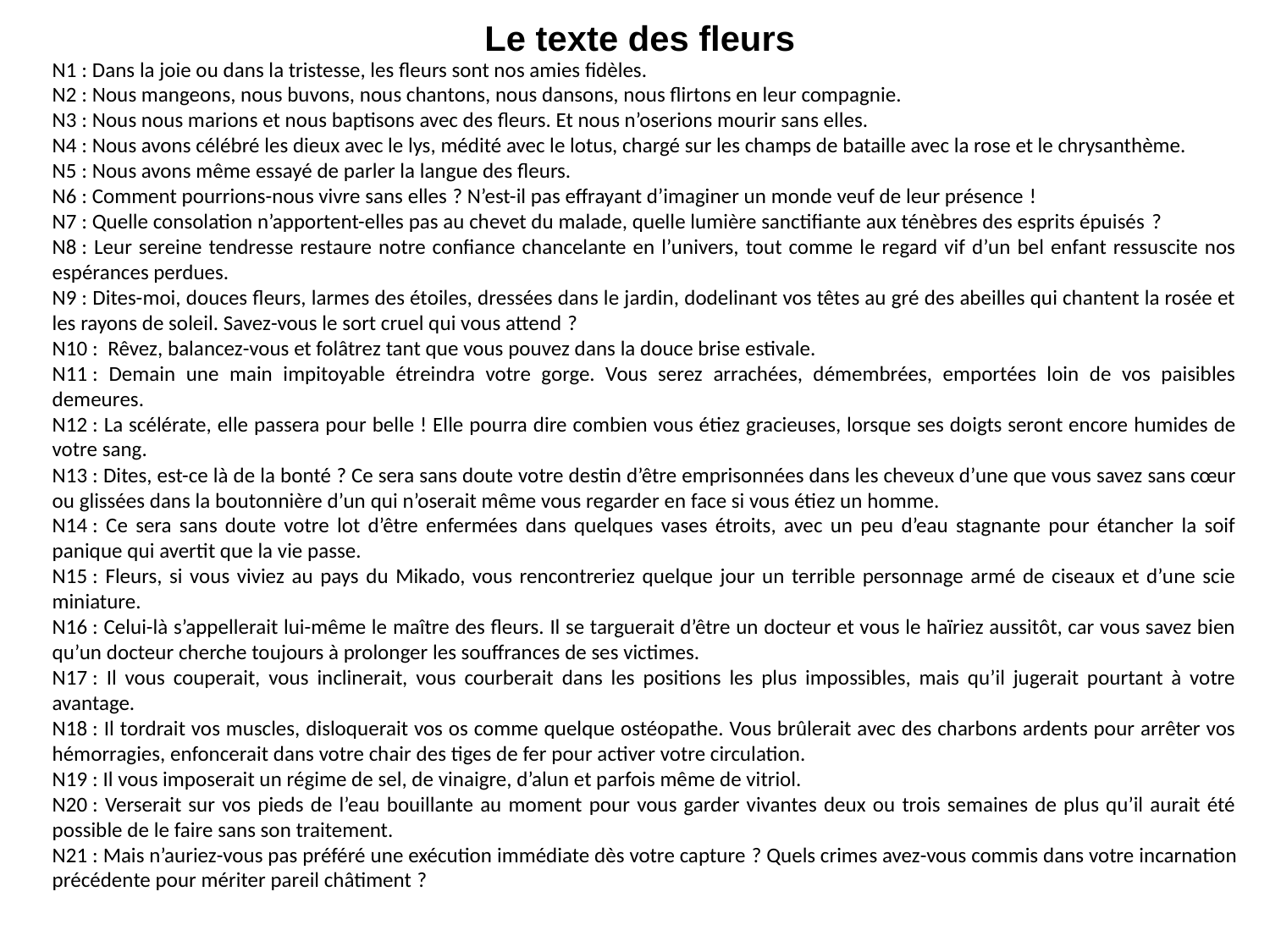

Le texte des fleurs
N1 : Dans la joie ou dans la tristesse, les fleurs sont nos amies fidèles.
N2 : Nous mangeons, nous buvons, nous chantons, nous dansons, nous flirtons en leur compagnie.
N3 : Nous nous marions et nous baptisons avec des fleurs. Et nous n’oserions mourir sans elles.
N4 : Nous avons célébré les dieux avec le lys, médité avec le lotus, chargé sur les champs de bataille avec la rose et le chrysanthème.
N5 : Nous avons même essayé de parler la langue des fleurs.
N6 : Comment pourrions-nous vivre sans elles ? N’est-il pas effrayant d’imaginer un monde veuf de leur présence !
N7 : Quelle consolation n’apportent-elles pas au chevet du malade, quelle lumière sanctifiante aux ténèbres des esprits épuisés ?
N8 : Leur sereine tendresse restaure notre confiance chancelante en l’univers, tout comme le regard vif d’un bel enfant ressuscite nos espérances perdues.
N9 : Dites-moi, douces fleurs, larmes des étoiles, dressées dans le jardin, dodelinant vos têtes au gré des abeilles qui chantent la rosée et les rayons de soleil. Savez-vous le sort cruel qui vous attend ?
N10 :  Rêvez, balancez-vous et folâtrez tant que vous pouvez dans la douce brise estivale.
N11 : Demain une main impitoyable étreindra votre gorge. Vous serez arrachées, démembrées, emportées loin de vos paisibles demeures.
N12 : La scélérate, elle passera pour belle ! Elle pourra dire combien vous étiez gracieuses, lorsque ses doigts seront encore humides de votre sang.
N13 : Dites, est-ce là de la bonté ? Ce sera sans doute votre destin d’être emprisonnées dans les cheveux d’une que vous savez sans cœur ou glissées dans la boutonnière d’un qui n’oserait même vous regarder en face si vous étiez un homme.
N14 : Ce sera sans doute votre lot d’être enfermées dans quelques vases étroits, avec un peu d’eau stagnante pour étancher la soif panique qui avertit que la vie passe.
N15 : Fleurs, si vous viviez au pays du Mikado, vous rencontreriez quelque jour un terrible personnage armé de ciseaux et d’une scie miniature.
N16 : Celui-là s’appellerait lui-même le maître des fleurs. Il se targuerait d’être un docteur et vous le haïriez aussitôt, car vous savez bien qu’un docteur cherche toujours à prolonger les souffrances de ses victimes.
N17 : Il vous couperait, vous inclinerait, vous courberait dans les positions les plus impossibles, mais qu’il jugerait pourtant à votre avantage.
N18 : Il tordrait vos muscles, disloquerait vos os comme quelque ostéopathe. Vous brûlerait avec des charbons ardents pour arrêter vos hémorragies, enfoncerait dans votre chair des tiges de fer pour activer votre circulation.
N19 : Il vous imposerait un régime de sel, de vinaigre, d’alun et parfois même de vitriol.
N20 : Verserait sur vos pieds de l’eau bouillante au moment pour vous garder vivantes deux ou trois semaines de plus qu’il aurait été possible de le faire sans son traitement.
N21 : Mais n’auriez-vous pas préféré une exécution immédiate dès votre capture ? Quels crimes avez-vous commis dans votre incarnation précédente pour mériter pareil châtiment ?